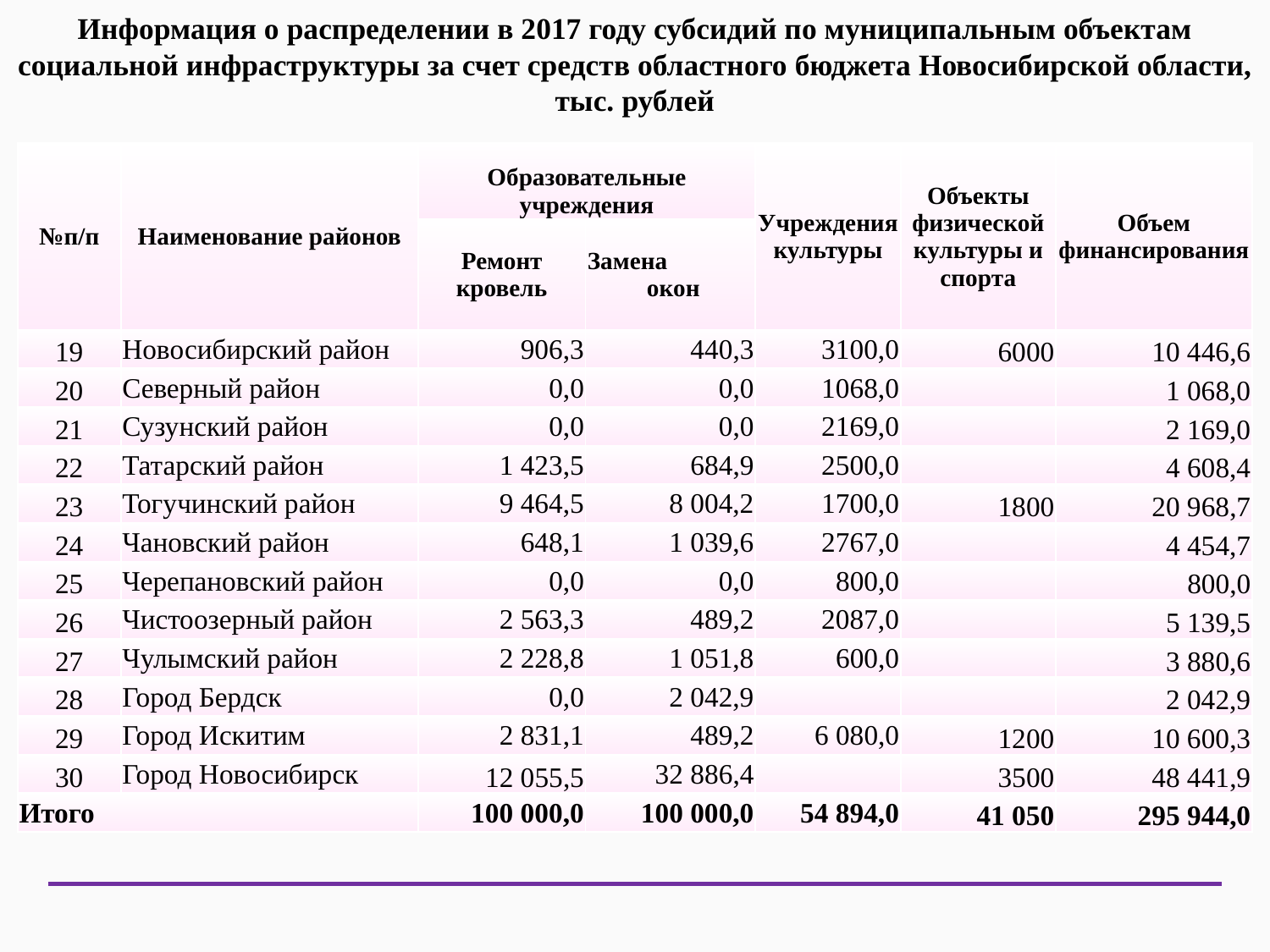

Информация о распределении в 2017 году субсидий по муниципальным объектам социальной инфраструктуры за счет средств областного бюджета Новосибирской области, тыс. рублей
| №п/п | Наименование районов | Образовательные учреждения |  | Учреждения культуры | Объекты физической культуры и спорта | Объем финансирования |
| --- | --- | --- | --- | --- | --- | --- |
|  |  | Ремонт кровель | Замена окон |  |  |  |
| 19 | Новосибирский район | 906,3 | 440,3 | 3100,0 | 6000 | 10 446,6 |
| 20 | Северный район | 0,0 | 0,0 | 1068,0 |  | 1 068,0 |
| 21 | Сузунский район | 0,0 | 0,0 | 2169,0 |  | 2 169,0 |
| 22 | Татарский район | 1 423,5 | 684,9 | 2500,0 |  | 4 608,4 |
| 23 | Тогучинский район | 9 464,5 | 8 004,2 | 1700,0 | 1800 | 20 968,7 |
| 24 | Чановский район | 648,1 | 1 039,6 | 2767,0 |  | 4 454,7 |
| 25 | Черепановский район | 0,0 | 0,0 | 800,0 |  | 800,0 |
| 26 | Чистоозерный район | 2 563,3 | 489,2 | 2087,0 |  | 5 139,5 |
| 27 | Чулымский район | 2 228,8 | 1 051,8 | 600,0 |  | 3 880,6 |
| 28 | Город Бердск | 0,0 | 2 042,9 |  |  | 2 042,9 |
| 29 | Город Искитим | 2 831,1 | 489,2 | 6 080,0 | 1200 | 10 600,3 |
| 30 | Город Новосибирск | 12 055,5 | 32 886,4 |  | 3500 | 48 441,9 |
| Итого |  | 100 000,0 | 100 000,0 | 54 894,0 | 41 050 | 295 944,0 |